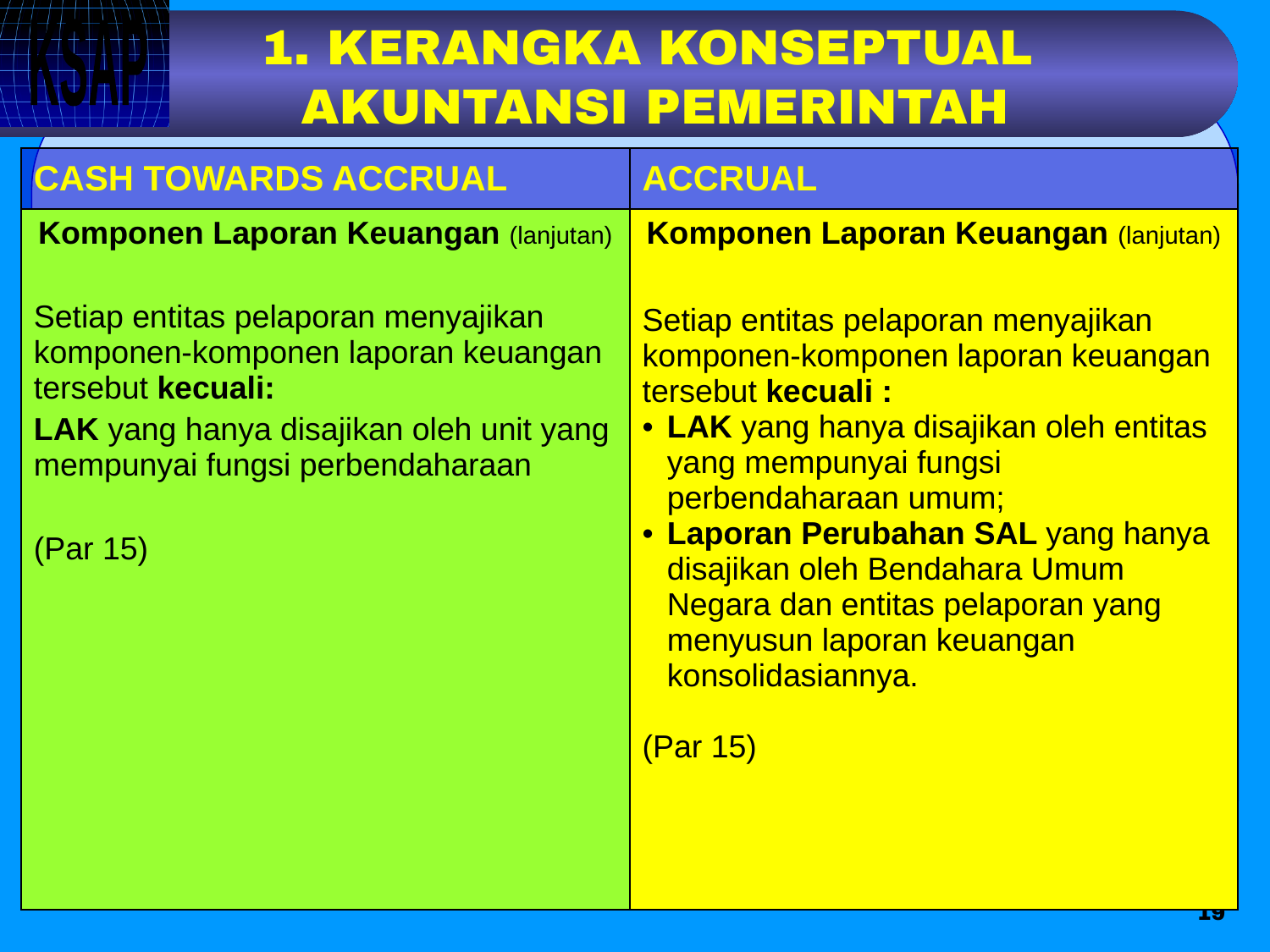

# 1. KERANGKA KONSEPTUAL AKUNTANSI PEMERINTAH
| CASH TOWARDS ACCRUAL | ACCRUAL |
| --- | --- |
| Komponen Laporan Keuangan (lanjutan) Setiap entitas pelaporan menyajikan komponen-komponen laporan keuangan tersebut kecuali: LAK yang hanya disajikan oleh unit yang mempunyai fungsi perbendaharaan (Par 15) | Komponen Laporan Keuangan (lanjutan) Setiap entitas pelaporan menyajikan komponen-komponen laporan keuangan tersebut kecuali : LAK yang hanya disajikan oleh entitas yang mempunyai fungsi perbendaharaan umum; Laporan Perubahan SAL yang hanya disajikan oleh Bendahara Umum Negara dan entitas pelaporan yang menyusun laporan keuangan konsolidasiannya. (Par 15) |
19